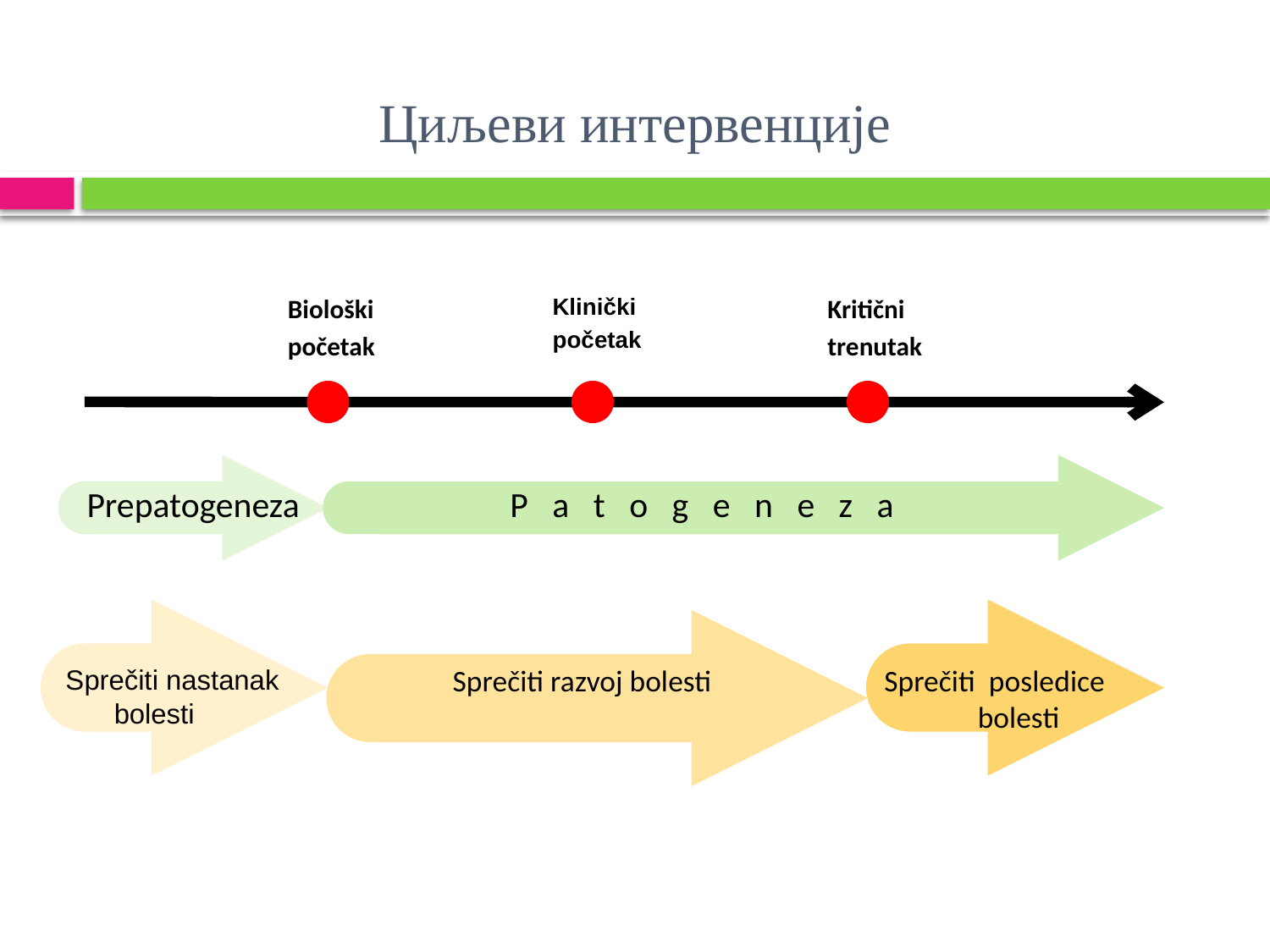

# Циљеви интервенције
Biološki
početak
Klinički
početak
Kritični
trenutak

Prepatogeneza
P   a   t   o   g   e   n   e   z   a
Sprečiti nastanak bolesti
Sprečiti razvoj bolesti
Sprečiti  posledice bolesti